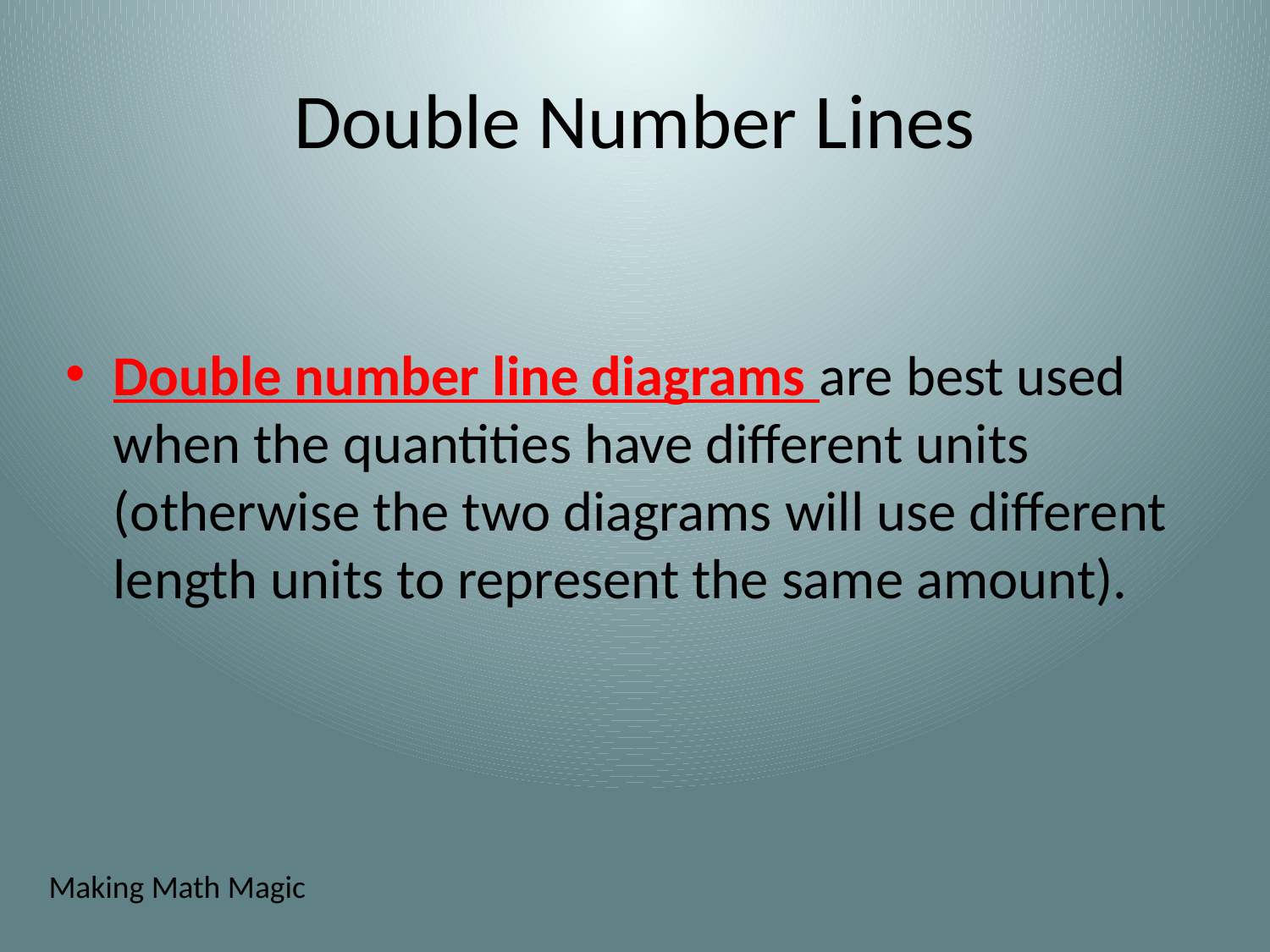

# Double Number Lines

Double number line diagrams are best used when the quantities have different units (otherwise the two diagrams will use different length units to represent the same amount).
Making Math Magic